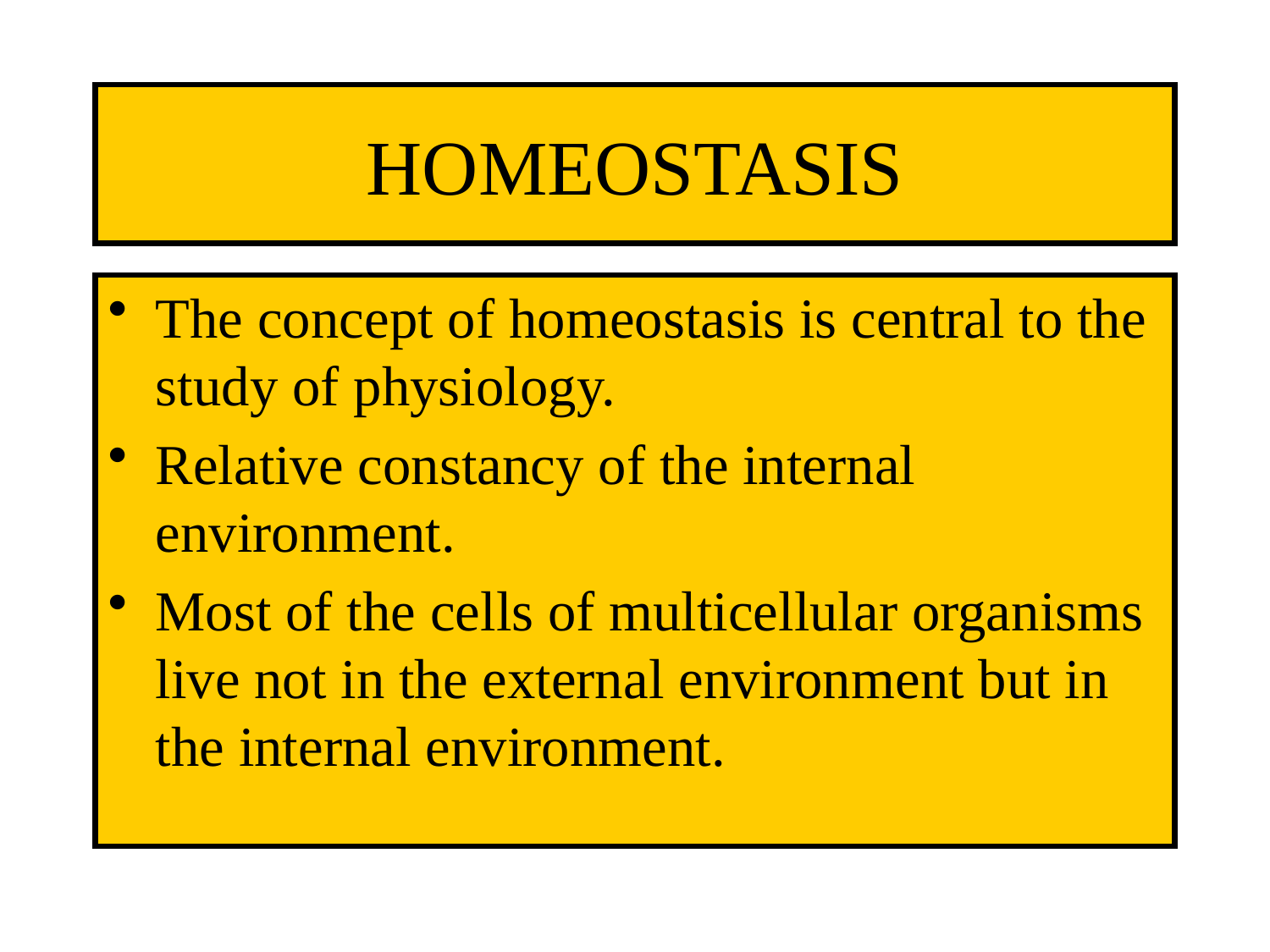

# HOMEOSTASIS
The concept of homeostasis is central to the study of physiology.
Relative constancy of the internal environment.
Most of the cells of multicellular organisms live not in the external environment but in the internal environment.